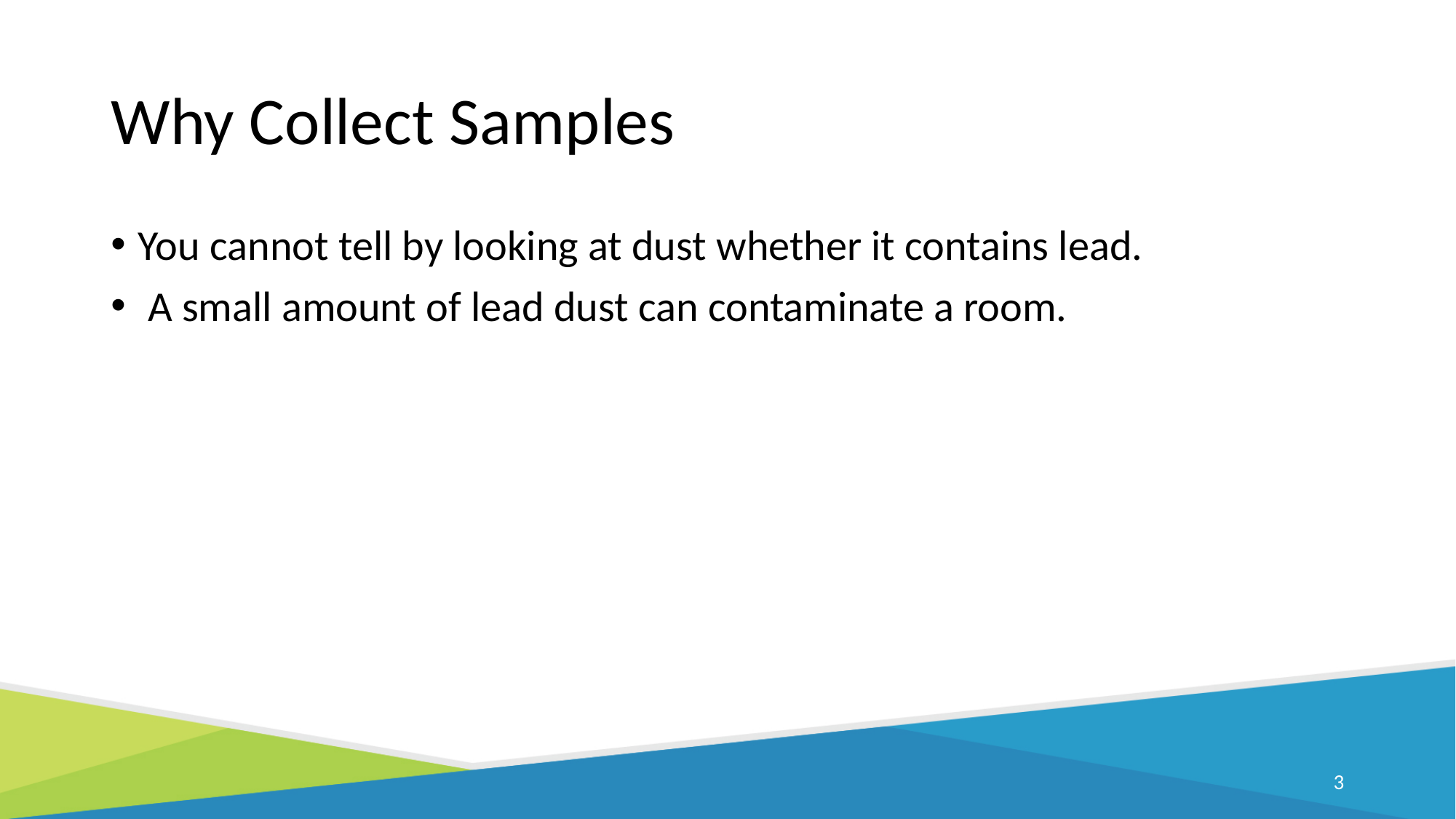

# Why Collect Samples
You cannot tell by looking at dust whether it contains lead.
 A small amount of lead dust can contaminate a room.

3